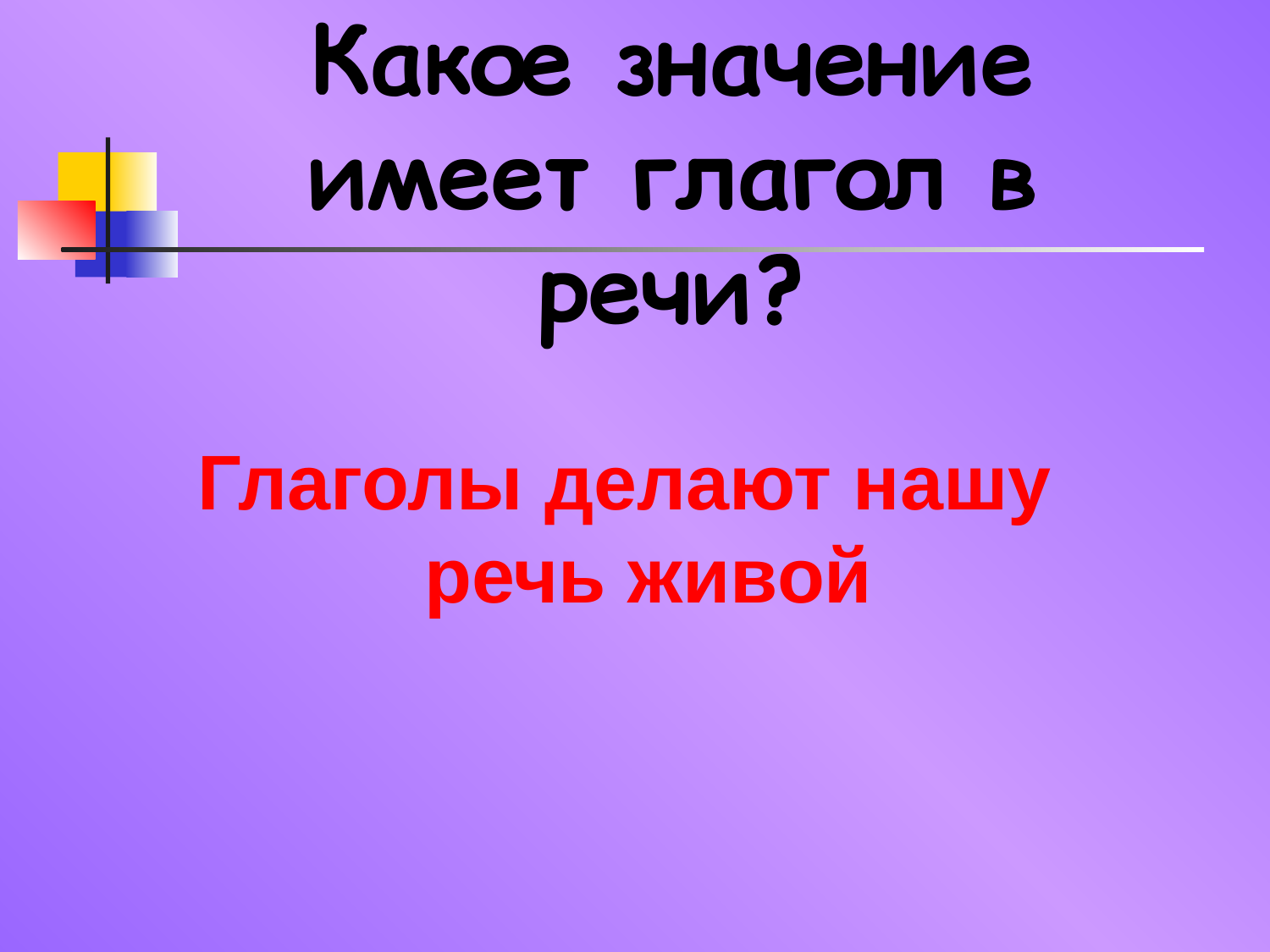

# Какое значение имеет глагол в речи?
Глаголы делают нашу речь живой